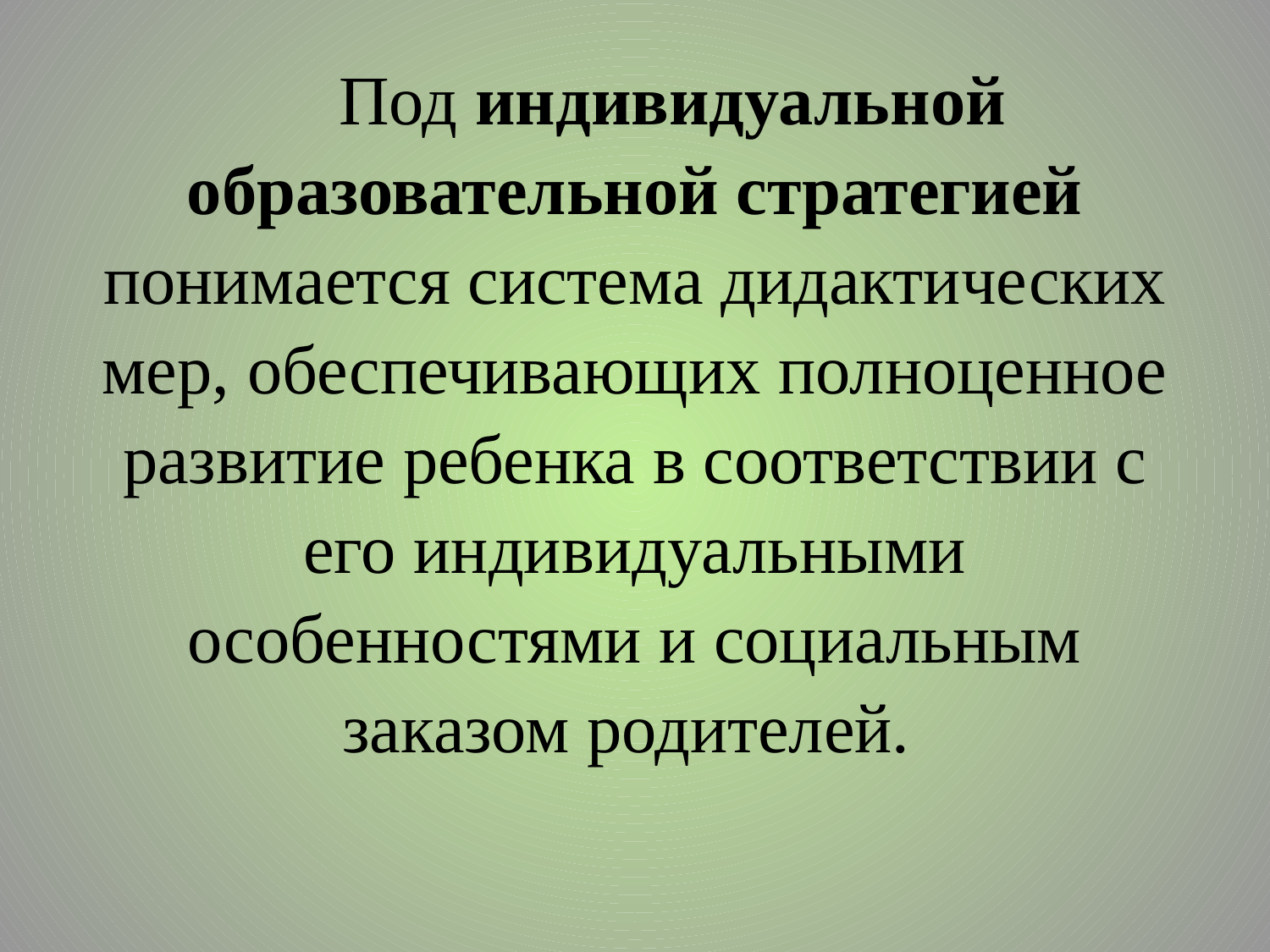

# Под индивидуальной образовательной стратегией понимается система дидактических мер, обеспечивающих полноценное развитие ребенка в соответствии с его индивидуальными особенностями и социальным заказом родителей.